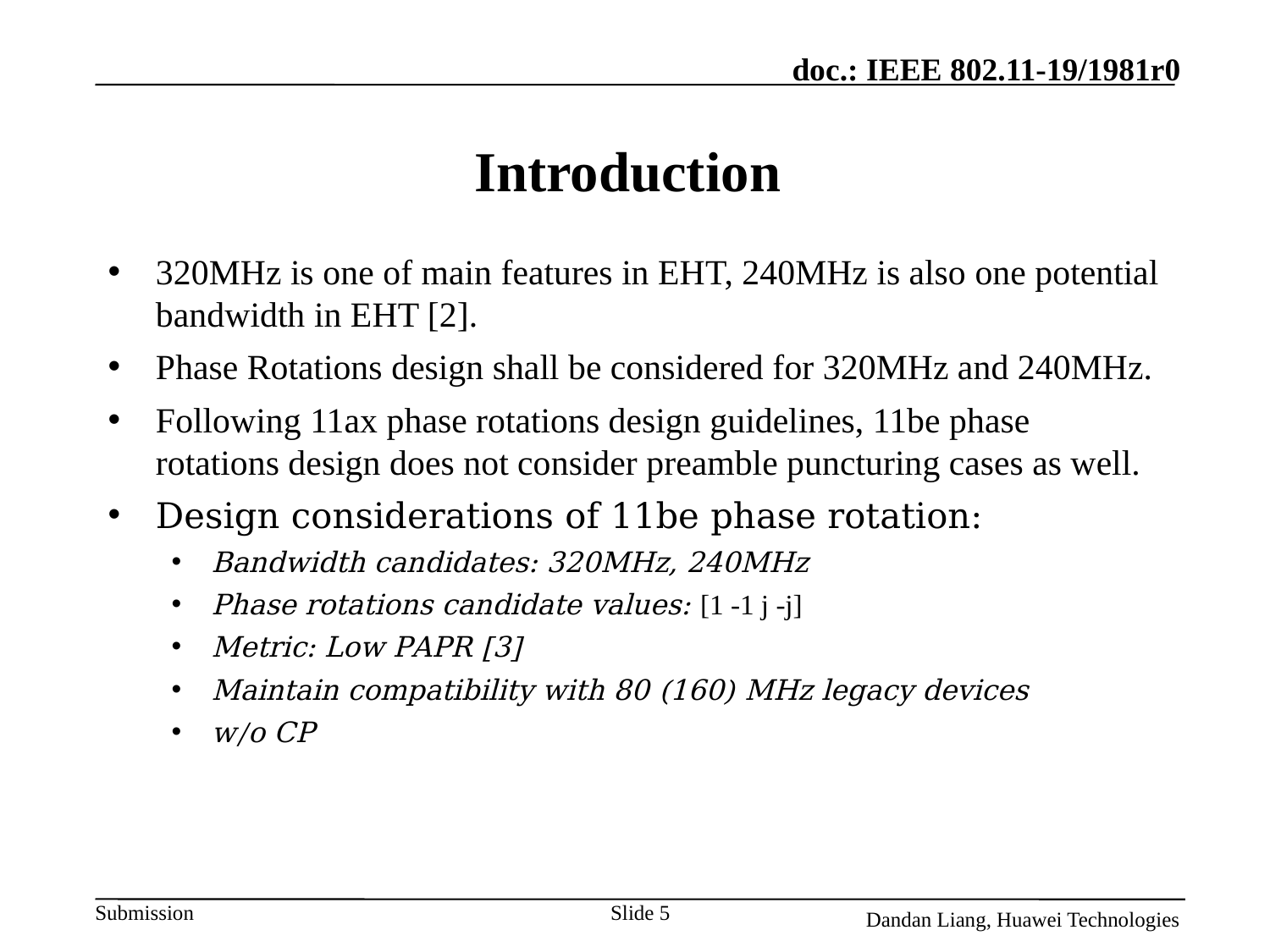

# Introduction
320MHz is one of main features in EHT, 240MHz is also one potential bandwidth in EHT [2].
Phase Rotations design shall be considered for 320MHz and 240MHz.
Following 11ax phase rotations design guidelines, 11be phase rotations design does not consider preamble puncturing cases as well.
Design considerations of 11be phase rotation:
Bandwidth candidates: 320MHz, 240MHz
Phase rotations candidate values: [1 -1 j -j]
Metric: Low PAPR [3]
Maintain compatibility with 80 (160) MHz legacy devices
w/o CP

Slide 5